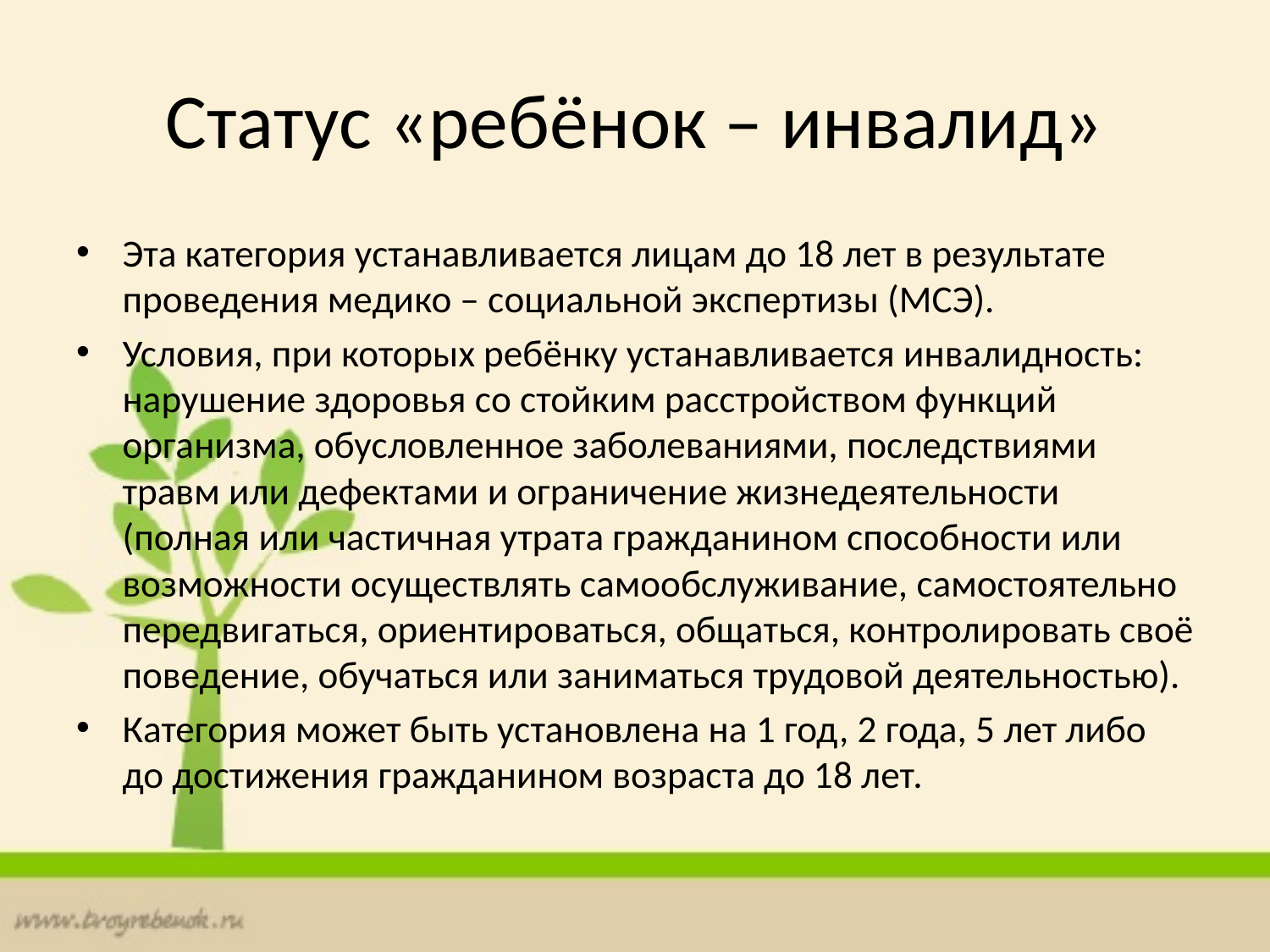

# Статус «ребёнок – инвалид»
Эта категория устанавливается лицам до 18 лет в результате проведения медико – социальной экспертизы (МСЭ).
Условия, при которых ребёнку устанавливается инвалидность: нарушение здоровья со стойким расстройством функций организма, обусловленное заболеваниями, последствиями травм или дефектами и ограничение жизнедеятельности (полная или частичная утрата гражданином способности или возможности осуществлять самообслуживание, самостоятельно передвигаться, ориентироваться, общаться, контролировать своё поведение, обучаться или заниматься трудовой деятельностью).
Категория может быть установлена на 1 год, 2 года, 5 лет либо до достижения гражданином возраста до 18 лет.